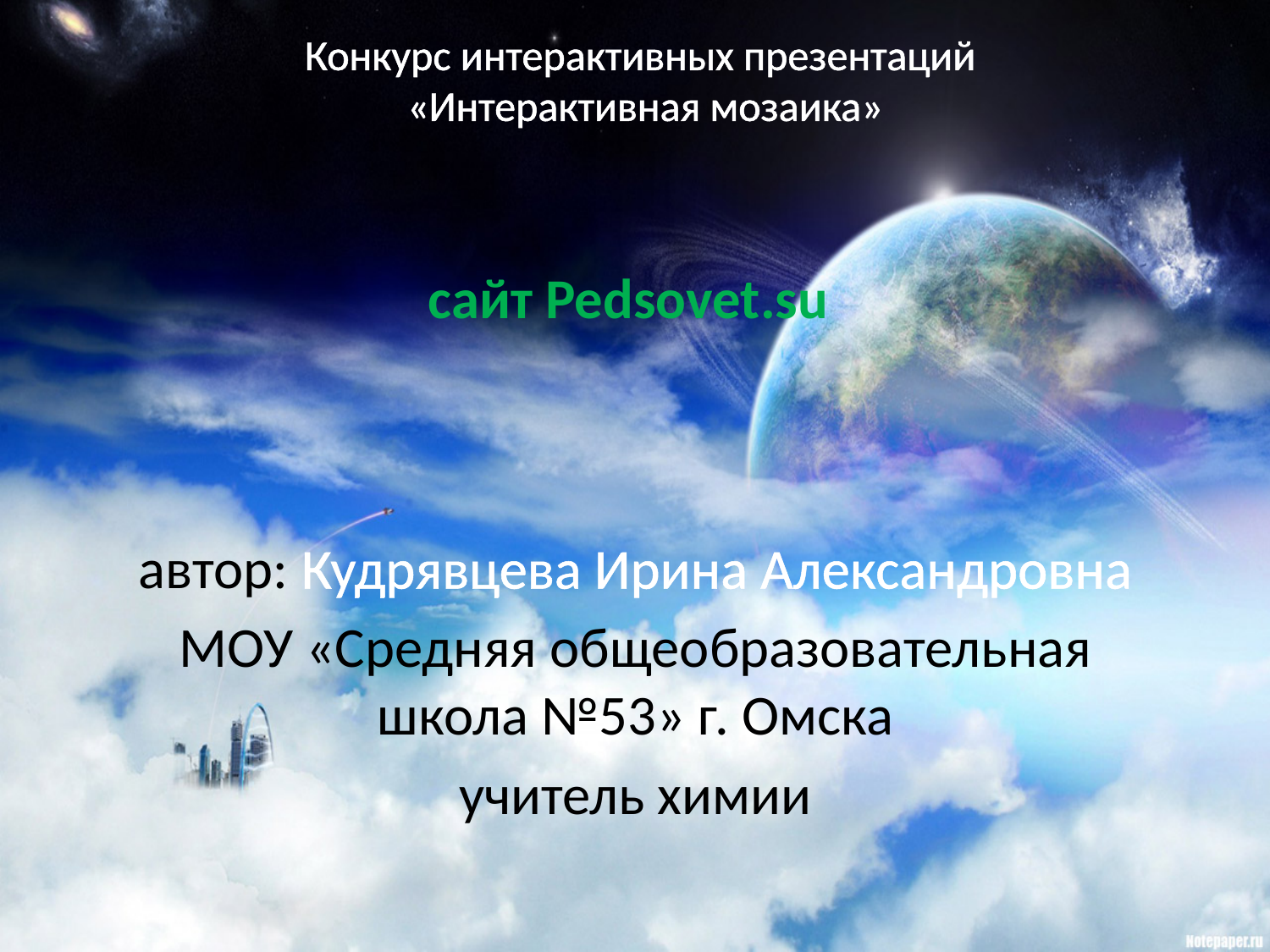

# Конкурс интерактивных презентаций «Интерактивная мозаика»
сайт Pedsovet.su
автор: Кудрявцева Ирина Александровна
МОУ «Средняя общеобразовательная школа №53» г. Омска
учитель химии